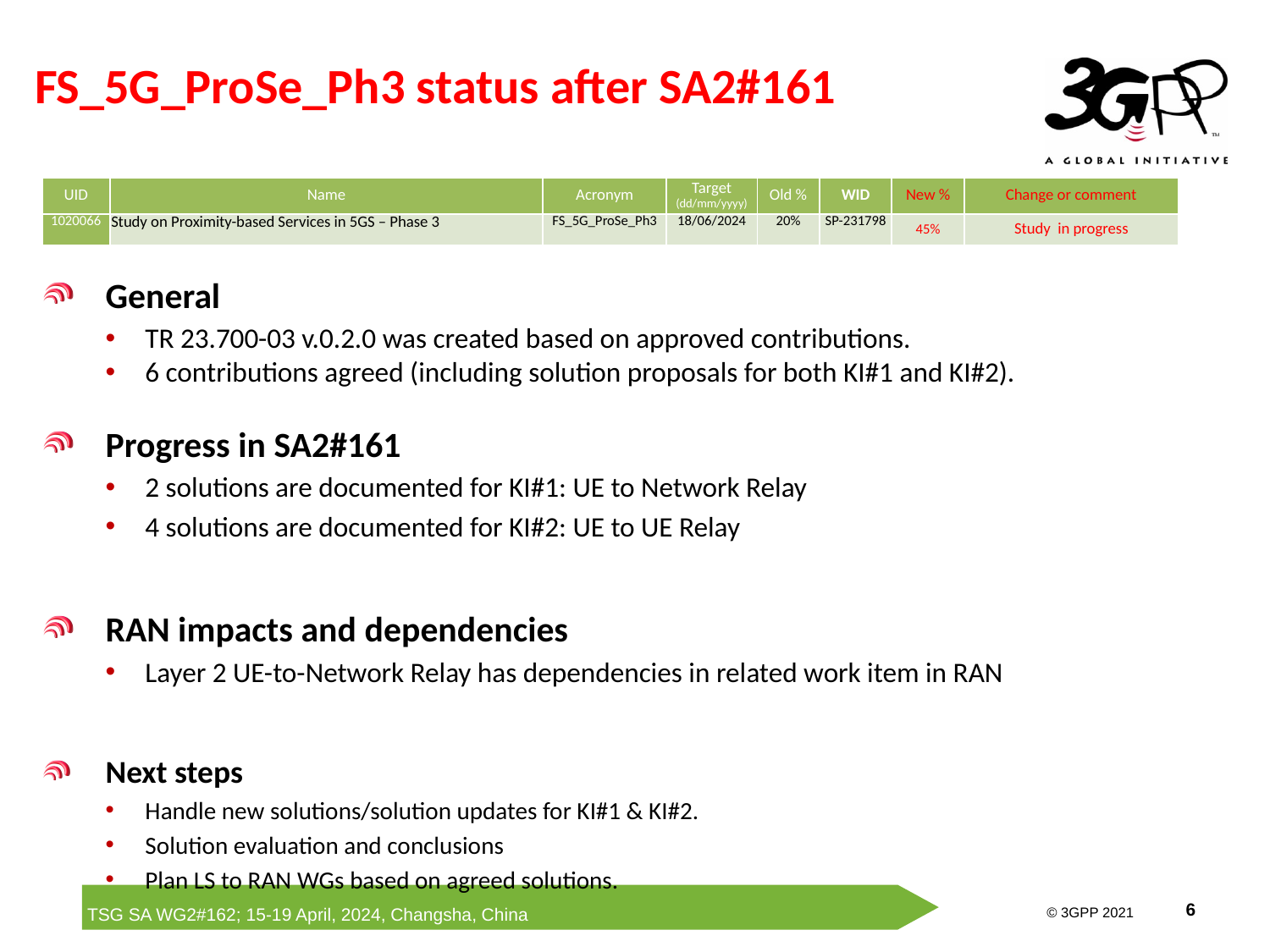

# FS_5G_ProSe_Ph3 status after SA2#161
| UID | Name | Acronym | Target (dd/mm/yyyy) | Old % | WID | New % | Change or comment |
| --- | --- | --- | --- | --- | --- | --- | --- |
| 1020066 | Study on Proximity-based Services in 5GS – Phase 3 | FS\_5G\_ProSe\_Ph3 | 18/06/2024 | 20% | SP-231798 | 45% | Study in progress |
General
TR 23.700-03 v.0.2.0 was created based on approved contributions.
6 contributions agreed (including solution proposals for both KI#1 and KI#2).
Progress in SA2#161
2 solutions are documented for KI#1: UE to Network Relay
4 solutions are documented for KI#2: UE to UE Relay

RAN impacts and dependencies
Layer 2 UE-to-Network Relay has dependencies in related work item in RAN

Next steps
Handle new solutions/solution updates for KI#1 & KI#2.
Solution evaluation and conclusions
Plan LS to RAN WGs based on agreed solutions.